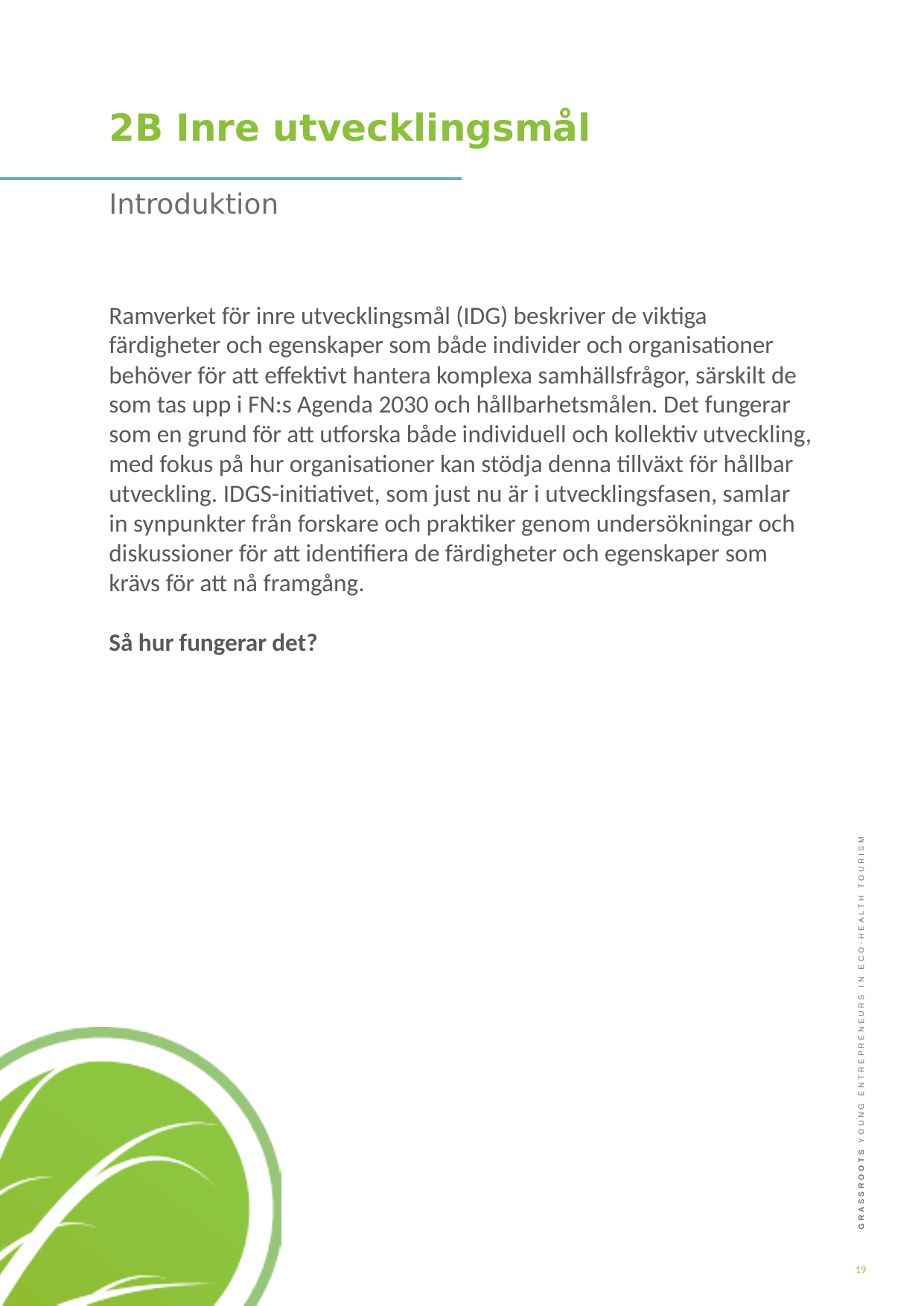

2B Inre utvecklingsmål
Introduktion
Ramverket för inre utvecklingsmål (IDG) beskriver de viktiga färdigheter och egenskaper som både individer och organisationer behöver för att effektivt hantera komplexa samhällsfrågor, särskilt de som tas upp i FN:s Agenda 2030 och hållbarhetsmålen. Det fungerar som en grund för att utforska både individuell och kollektiv utveckling, med fokus på hur organisationer kan stödja denna tillväxt för hållbar utveckling. IDGS-initiativet, som just nu är i utvecklingsfasen, samlar in synpunkter från forskare och praktiker genom undersökningar och diskussioner för att identifiera de färdigheter och egenskaper som krävs för att nå framgång.

Så hur fungerar det?

19